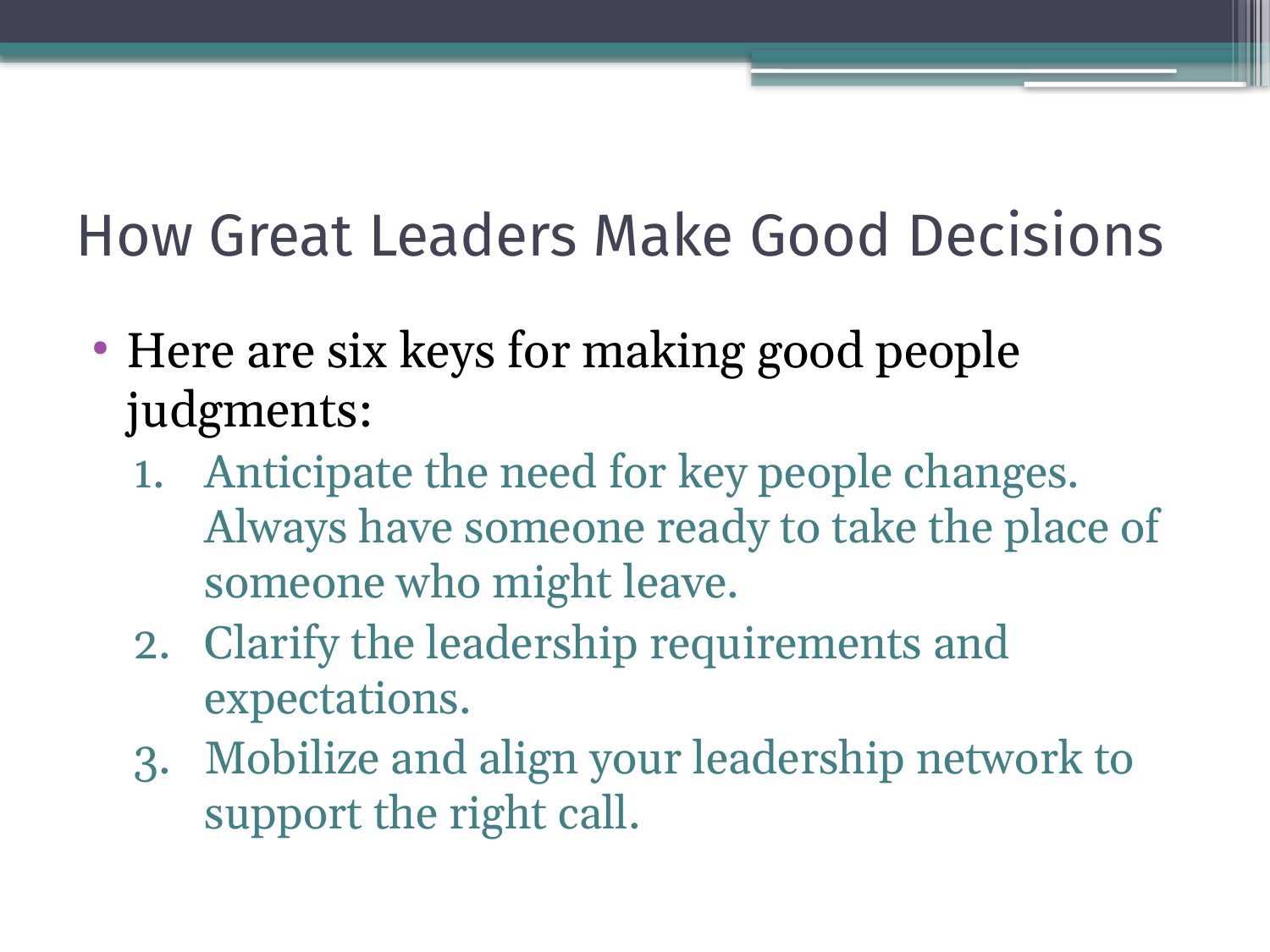

# How Great Leaders Make Good Decisions
Here are six keys for making good people judgments:
Anticipate the need for key people changes. Always have someone ready to take the place of someone who might leave.
Clarify the leadership requirements and expectations.
Mobilize and align your leadership network to support the right call.